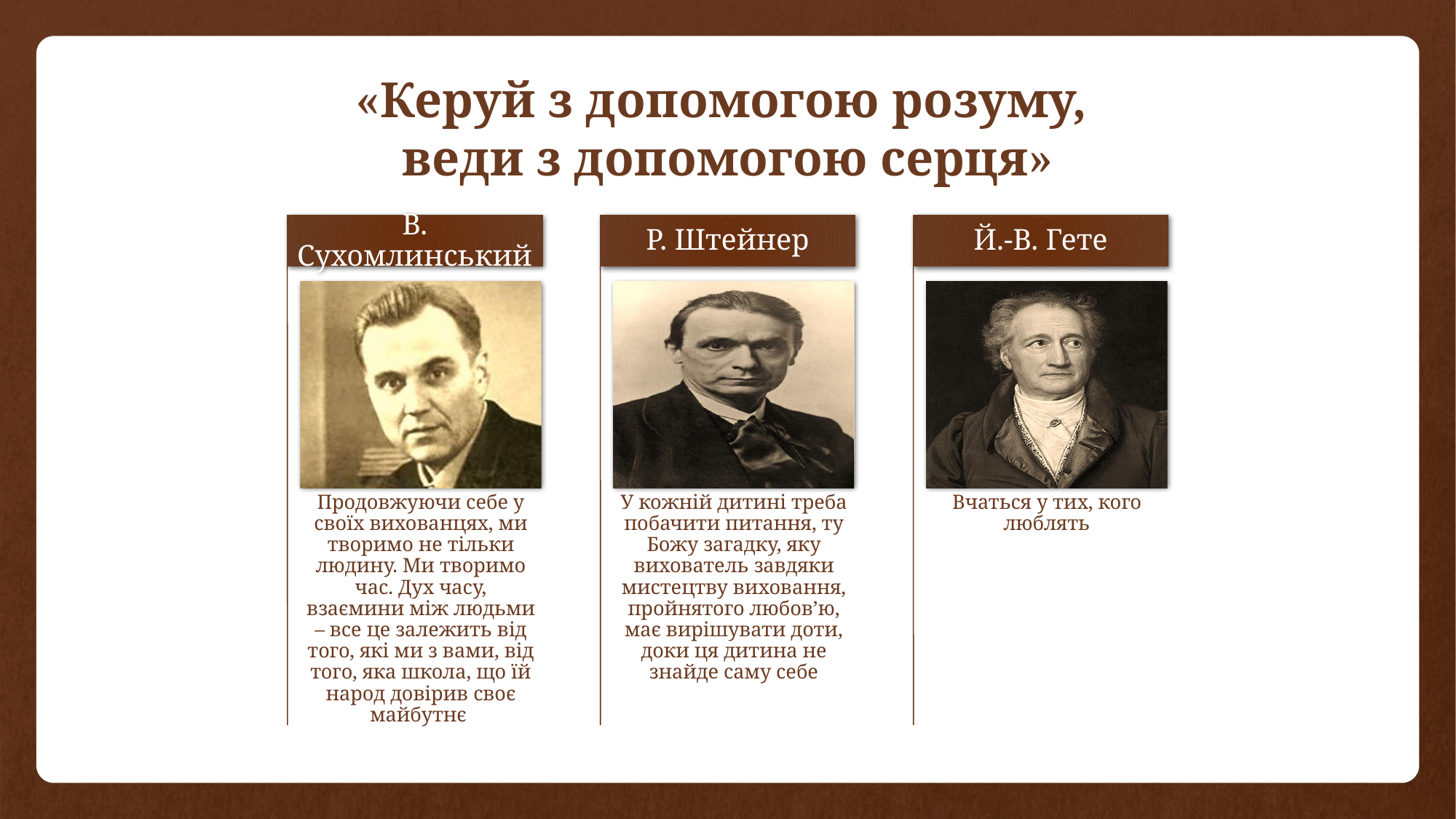

# «Керуй з допомогою розуму, веди з допомогою серця»
Продовжуючи себе у своїх вихованцях, ми творимо не тільки людину. Ми творимо час. Дух часу, взаємини між людьми – все це залежить від того, які ми з вами, від того, яка школа, що їй народ довірив своє майбутнє
В. Сухомлинський
У кожній дитині треба побачити питання, ту Божу загадку, яку вихователь завдяки мистецтву виховання, пройнятого любов’ю, має вирішувати доти, доки ця дитина не знайде саму себе
Р. Штейнер
Вчаться у тих, кого люблять
Й.-В. Гете